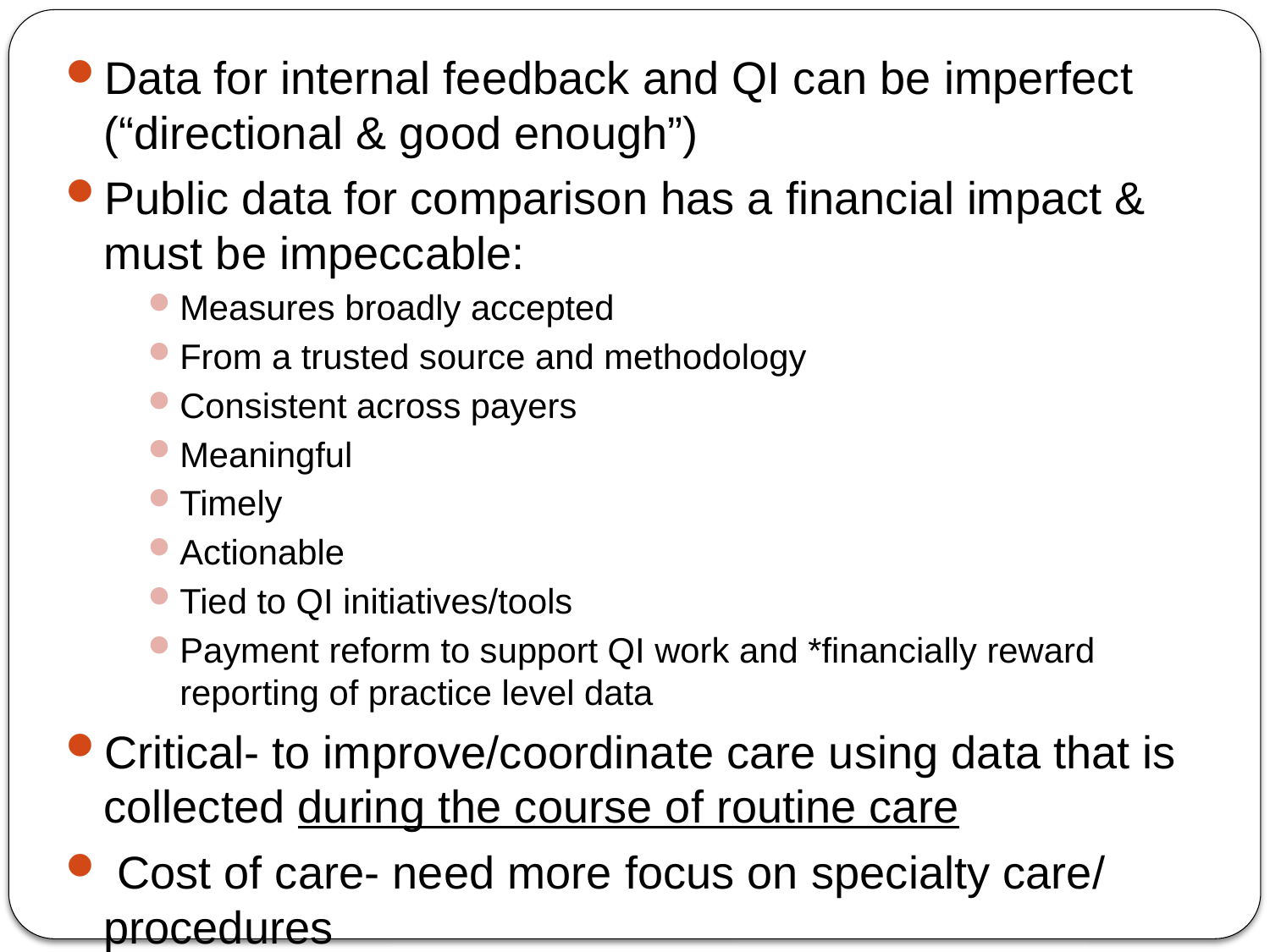

Data for internal feedback and QI can be imperfect (“directional & good enough”)
Public data for comparison has a financial impact & must be impeccable:
Measures broadly accepted
From a trusted source and methodology
Consistent across payers
Meaningful
Timely
Actionable
Tied to QI initiatives/tools
Payment reform to support QI work and *financially reward reporting of practice level data
Critical- to improve/coordinate care using data that is collected during the course of routine care
 Cost of care- need more focus on specialty care/ procedures